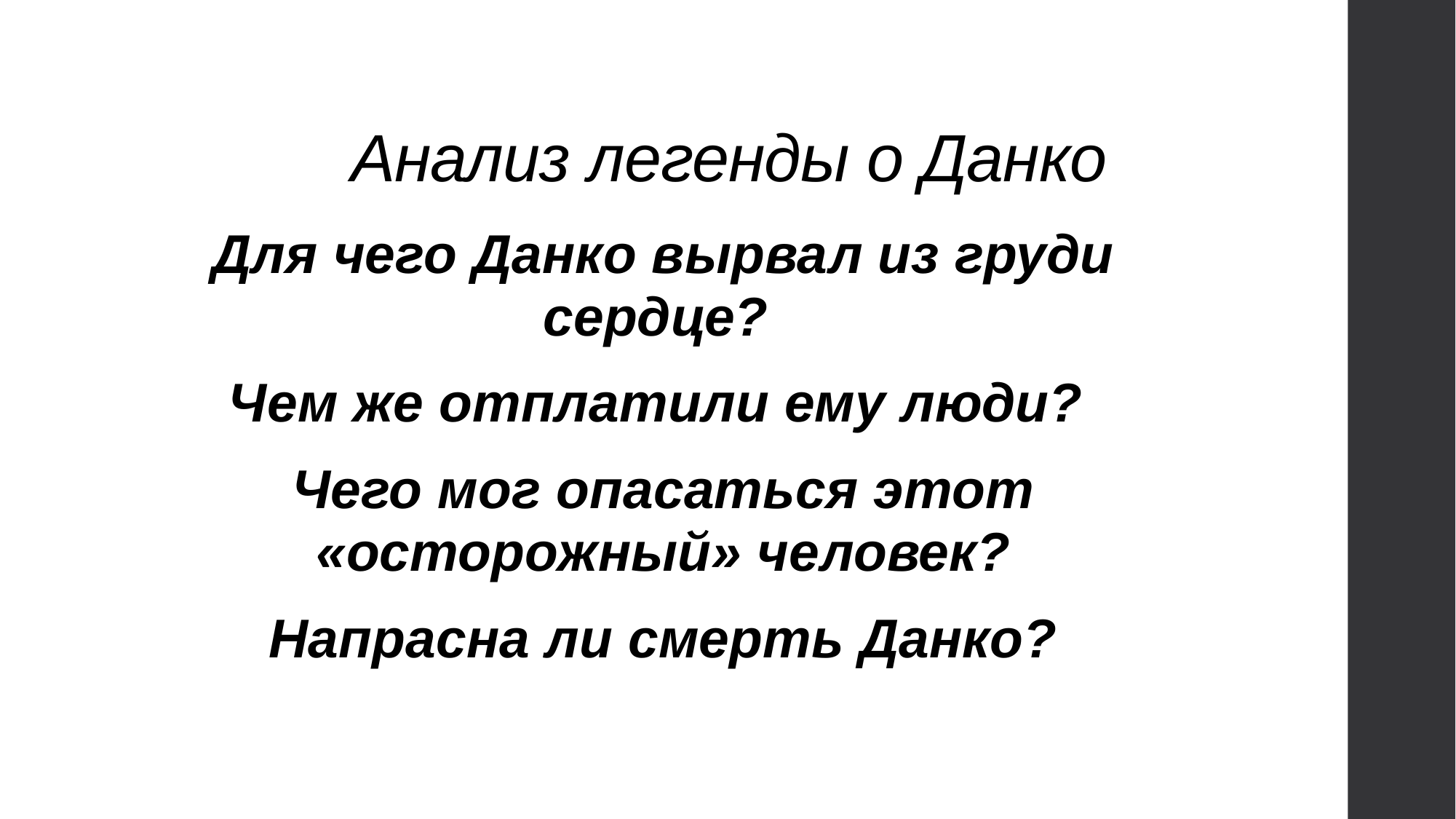

# Анализ легенды о Данко
Для чего Данко вырвал из груди сердце?
Чем же отплатили ему люди?
Чего мог опасаться этот «осторожный» человек?
Напрасна ли смерть Данко?